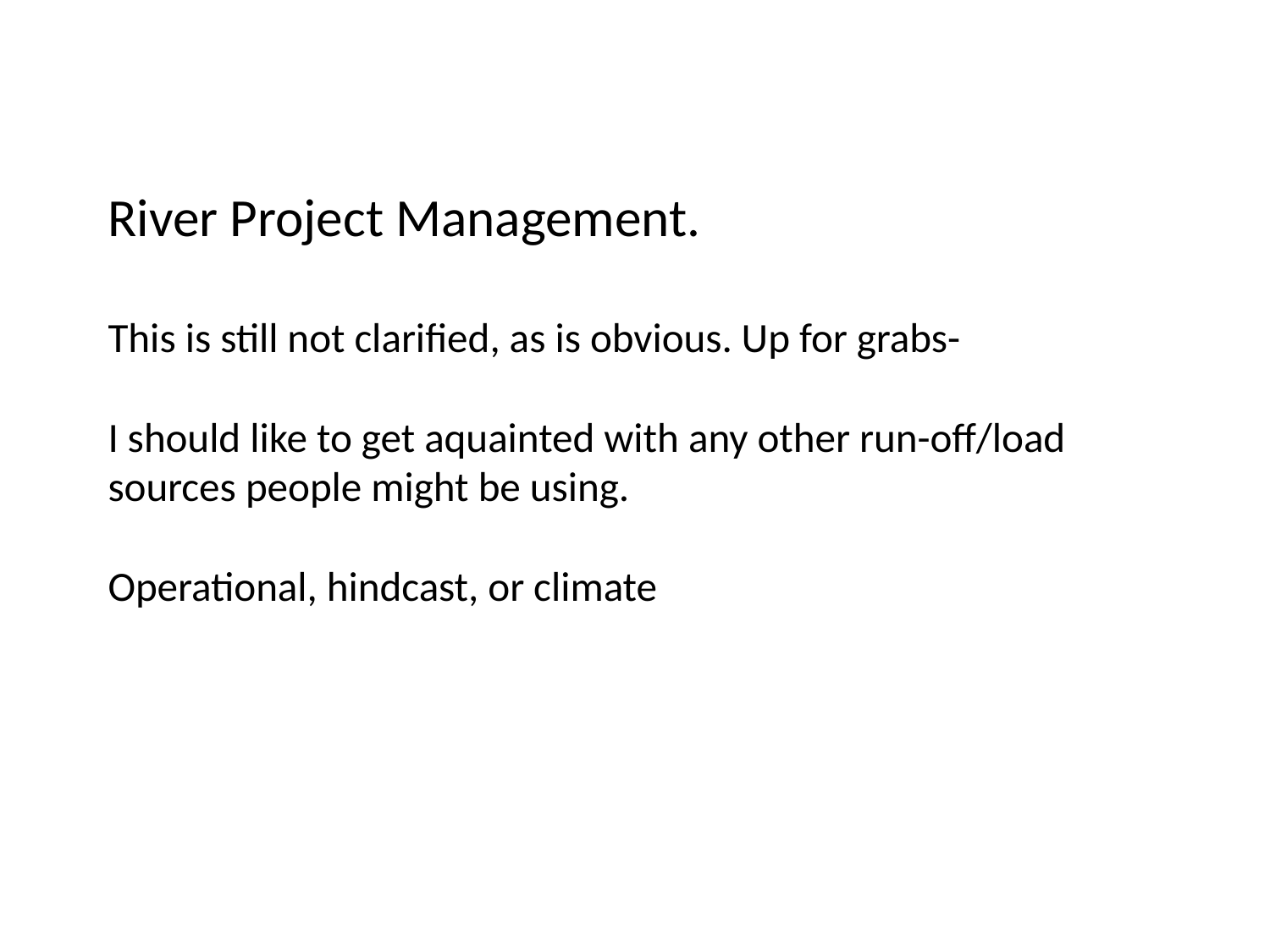

# River Project Management. This is still not clarified, as is obvious. Up for grabs- I should like to get aquainted with any other run-off/load sources people might be using. Operational, hindcast, or climate